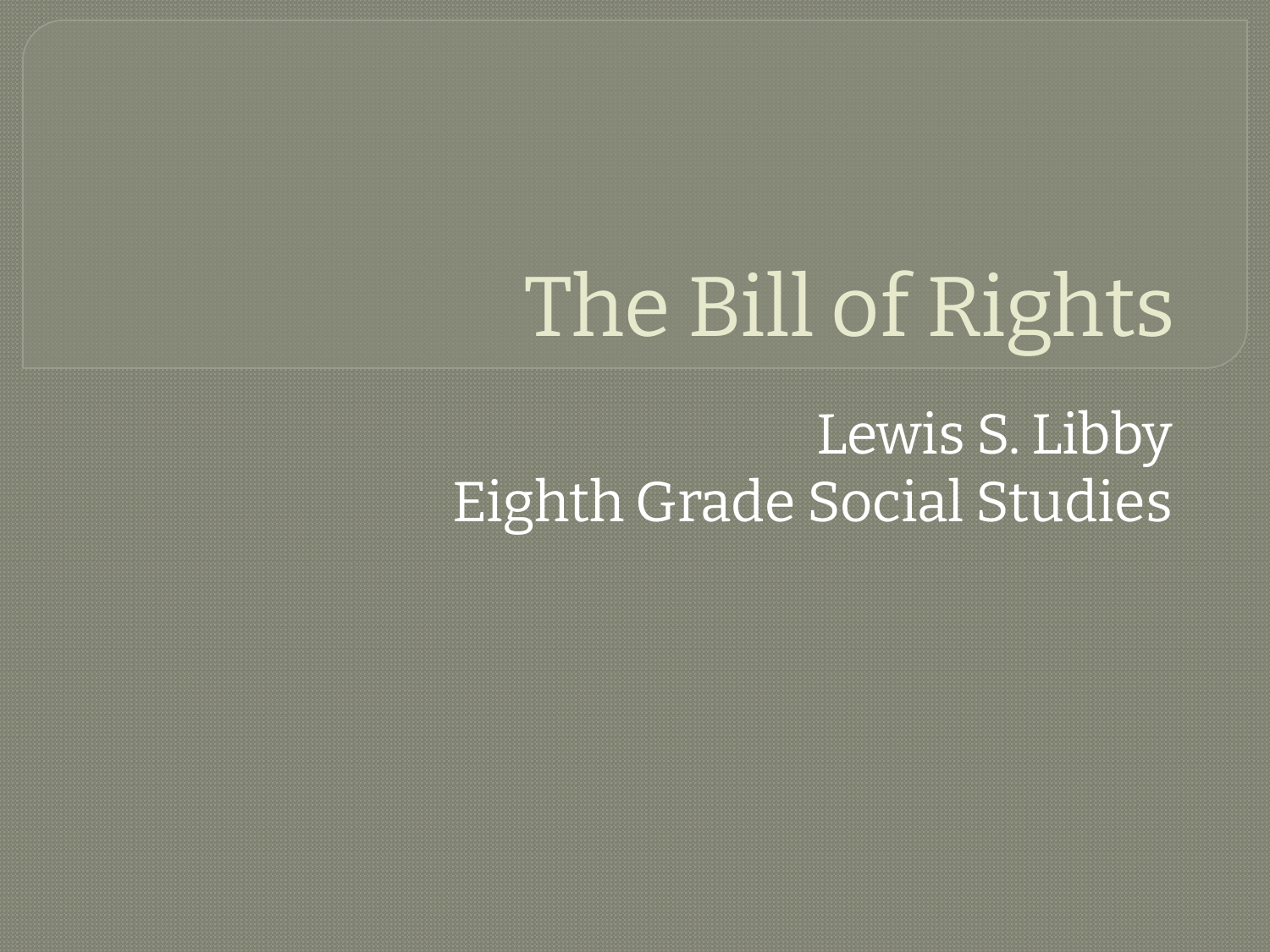

# The Bill of Rights
Lewis S. Libby
Eighth Grade Social Studies